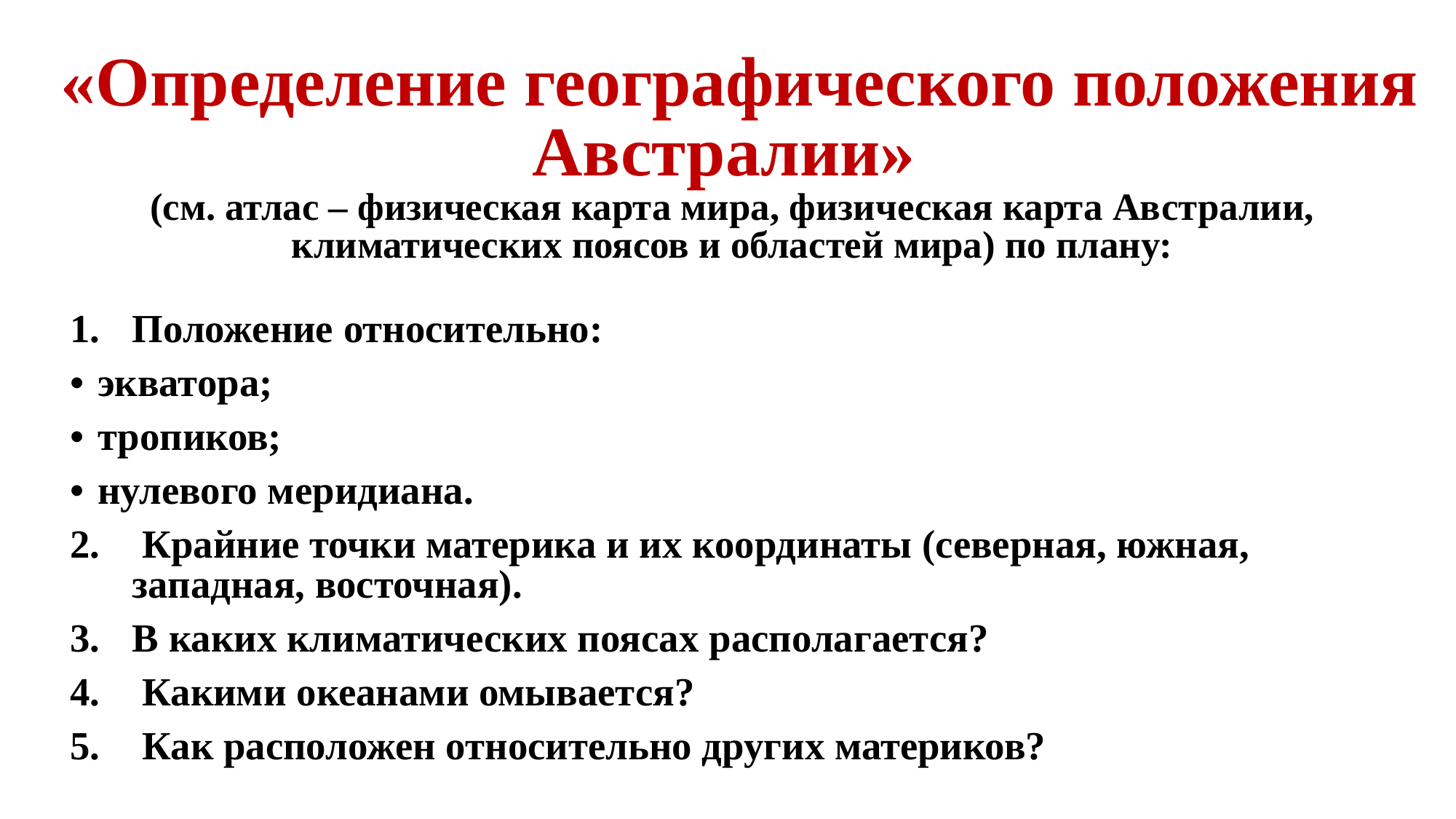

# «Определение географического положения Австралии» (см. атлас – физическая карта мира, физическая карта Австралии, климатических поясов и областей мира) по плану:
Положение относительно:
экватора;
тропиков;
нулевого меридиана.
 Крайние точки материка и их координаты (северная, южная, западная, восточная).
В каких климатических поясах располагается?
 Какими океанами омывается?
 Как расположен относительно других материков?